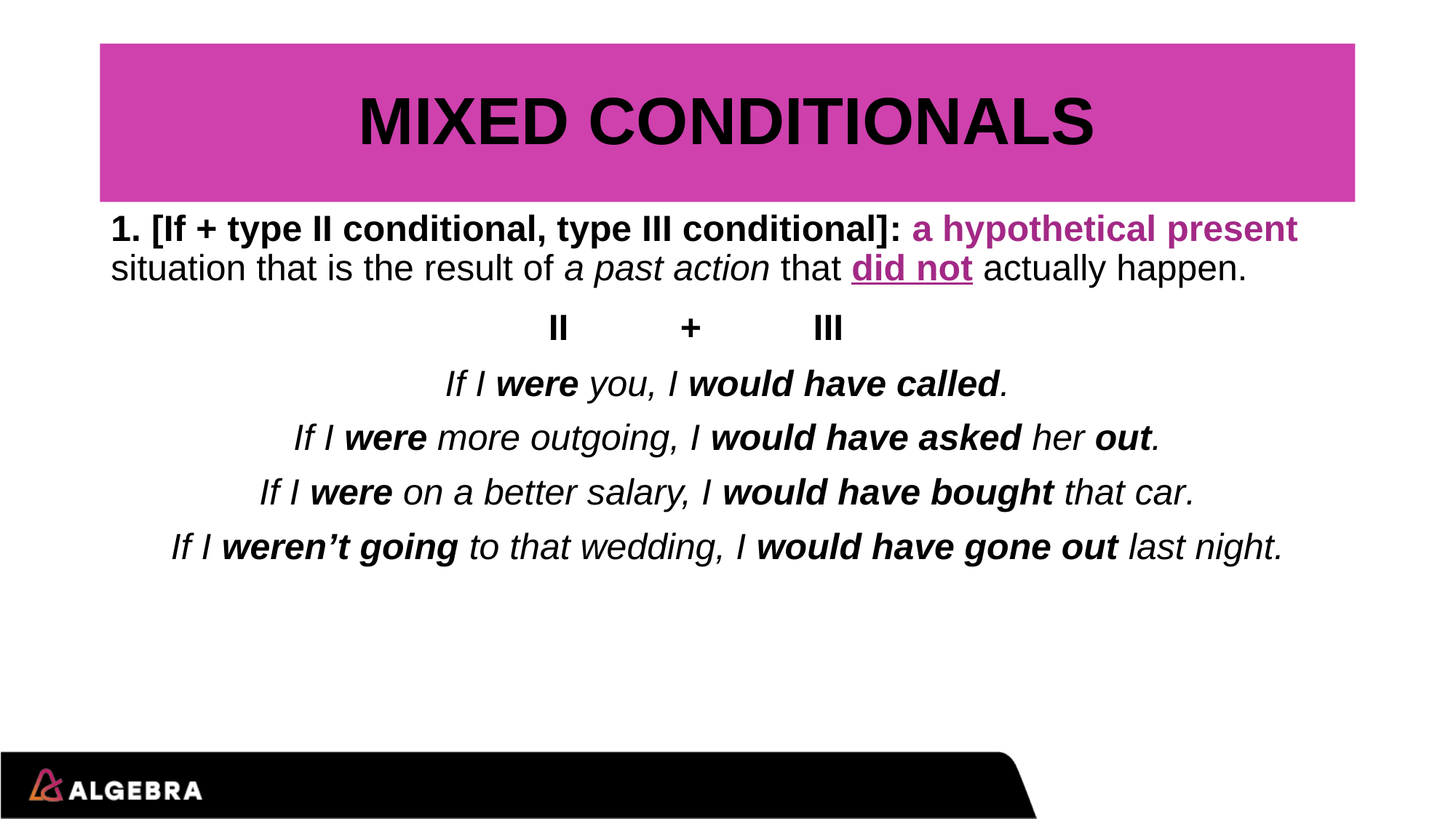

# MIXED CONDITIONALS
1. [If + type II conditional, type III conditional]: a hypothetical present situation that is the result of a past action that did not actually happen.
                                     II           +           III
If I were you, I would have called.
If I were more outgoing, I would have asked her out.
If I were on a better salary, I would have bought that car.
If I weren’t going to that wedding, I would have gone out last night.